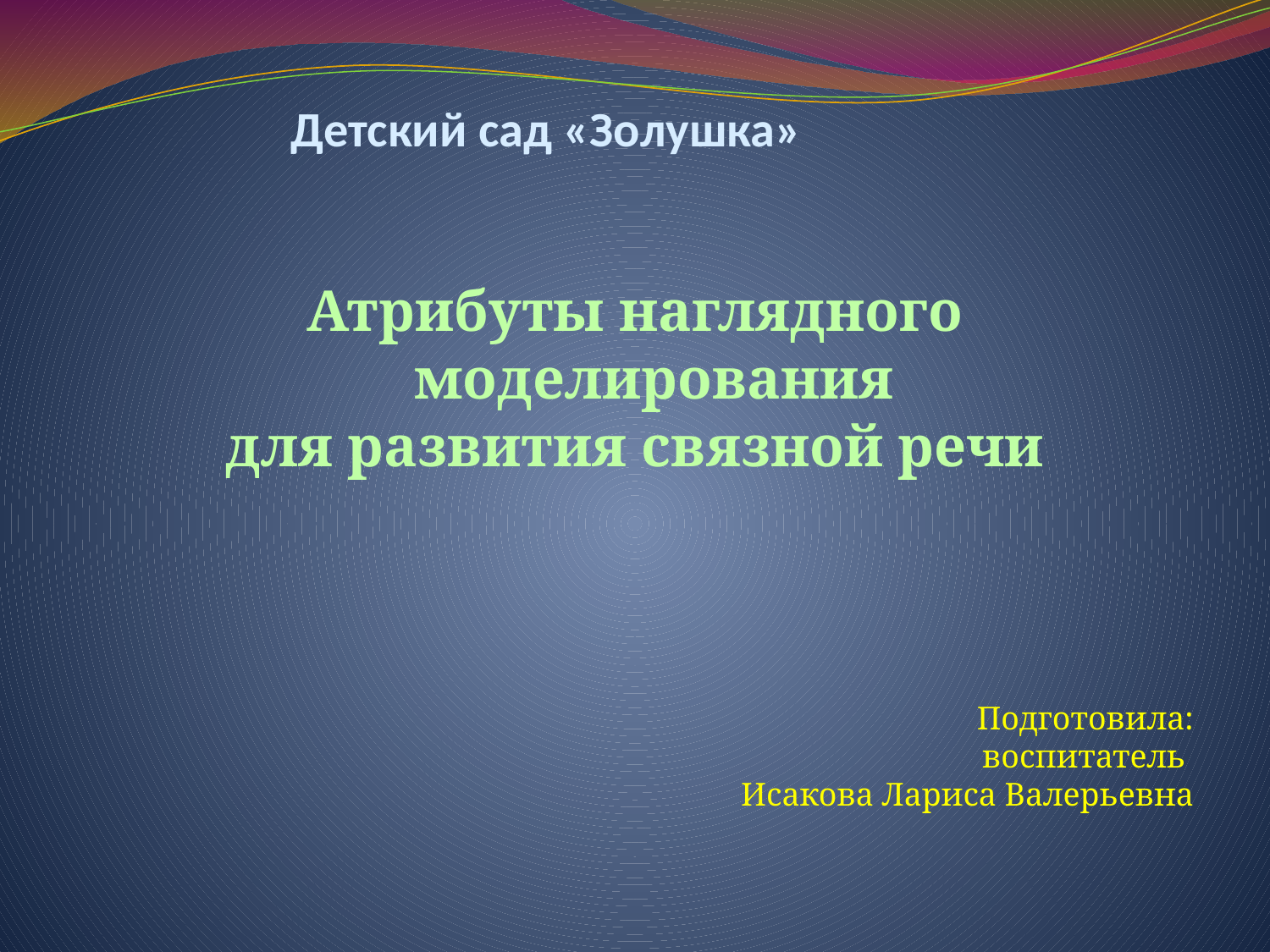

# Детский сад «Золушка»
Атрибуты наглядного моделирования
для развития связной речи

Подготовила:
воспитатель
Исакова Лариса Валерьевна